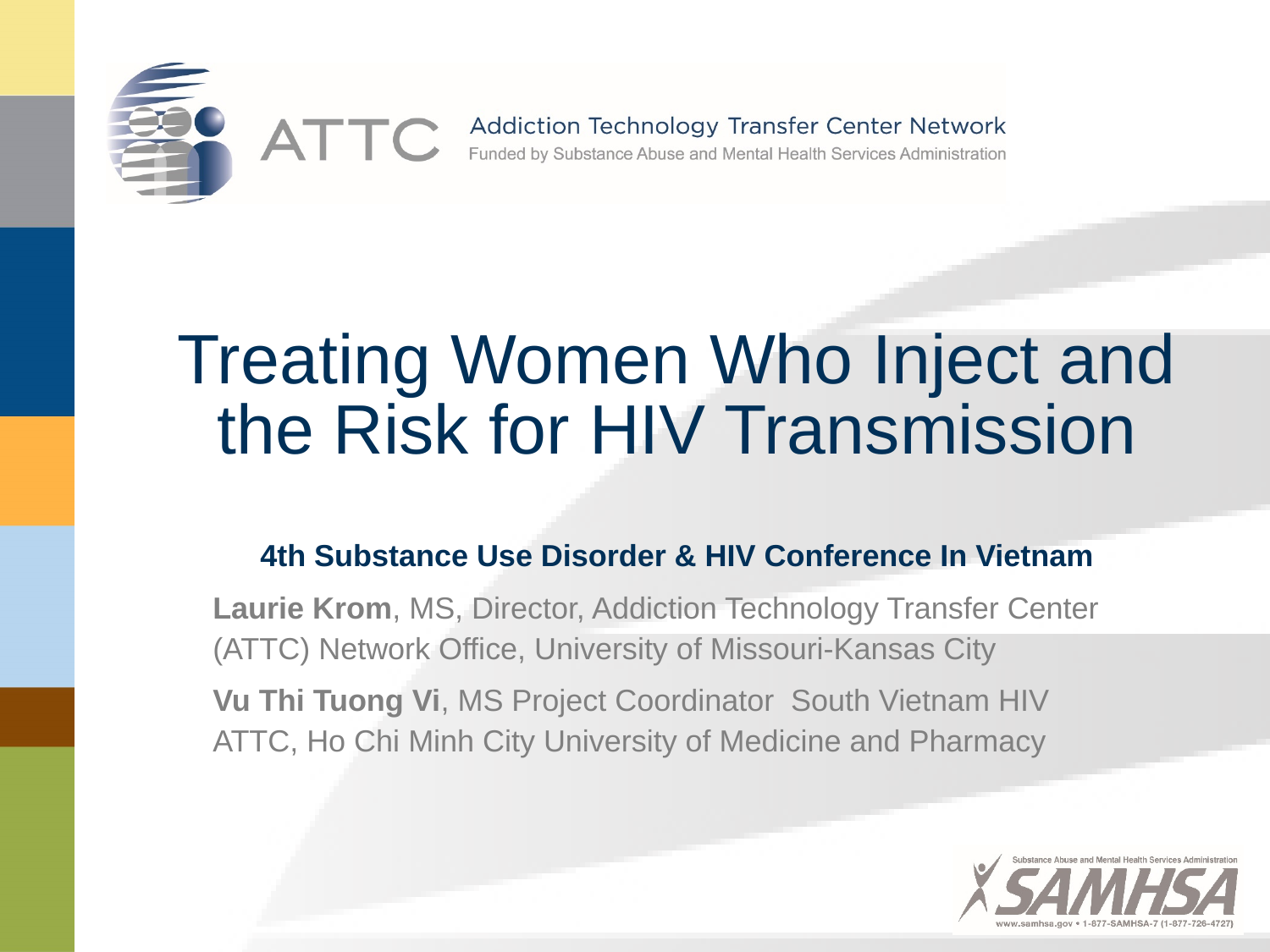

# Treating Women Who Inject and the Risk for HIV Transmission
4th Substance Use Disorder & HIV Conference In Vietnam
Laurie Krom, MS, Director, Addiction Technology Transfer Center (ATTC) Network Office, University of Missouri-Kansas City
Vu Thi Tuong Vi, MS Project Coordinator  South Vietnam HIV ATTC, Ho Chi Minh City University of Medicine and Pharmacy